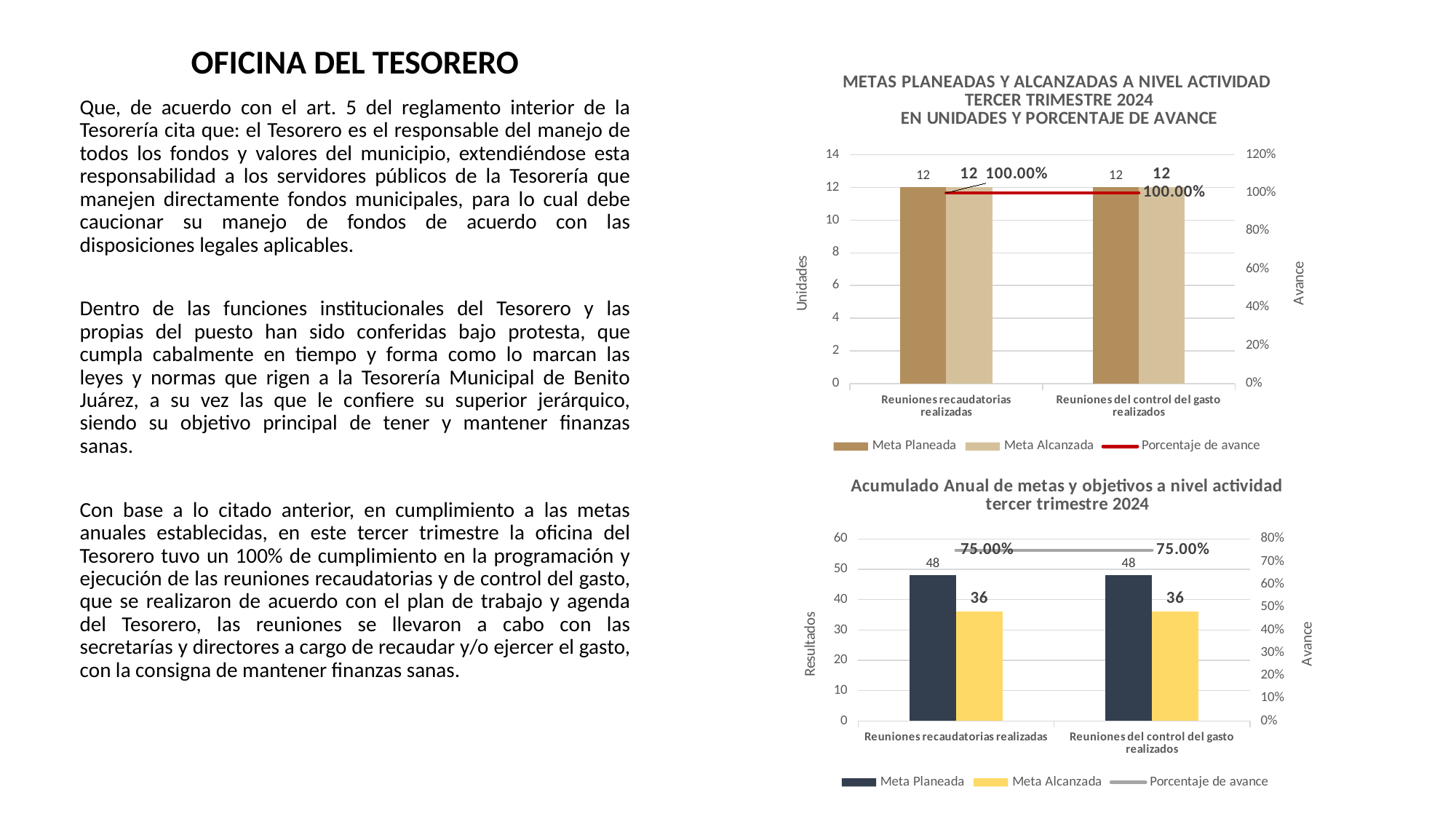

OFICINA DEL TESORERO

### Chart: METAS PLANEADAS Y ALCANZADAS A NIVEL ACTIVIDAD
TERCER TRIMESTRE 2024
EN UNIDADES Y PORCENTAJE DE AVANCE

| Category | Meta Planeada | Meta Alcanzada |  |
|---|---|---|---|
| Reuniones recaudatorias realizadas | 12.0 | 12.0 | 1.0 |
| Reuniones del control del gasto realizados | 12.0 | 12.0 | 1.0 |
Que, de acuerdo con el art. 5 del reglamento interior de la Tesorería cita que: el Tesorero es el responsable del manejo de todos los fondos y valores del municipio, extendiéndose esta responsabilidad a los servidores públicos de la Tesorería que manejen directamente fondos municipales, para lo cual debe caucionar su manejo de fondos de acuerdo con las disposiciones legales aplicables.

Dentro de las funciones institucionales del Tesorero y las propias del puesto han sido conferidas bajo protesta, que cumpla cabalmente en tiempo y forma como lo marcan las leyes y normas que rigen a la Tesorería Municipal de Benito Juárez, a su vez las que le confiere su superior jerárquico, siendo su objetivo principal de tener y mantener finanzas sanas.

Con base a lo citado anterior, en cumplimiento a las metas anuales establecidas, en este tercer trimestre la oficina del Tesorero tuvo un 100% de cumplimiento en la programación y ejecución de las reuniones recaudatorias y de control del gasto, que se realizaron de acuerdo con el plan de trabajo y agenda del Tesorero, las reuniones se llevaron a cabo con las secretarías y directores a cargo de recaudar y/o ejercer el gasto, con la consigna de mantener finanzas sanas.

### Chart: Acumulado Anual de metas y objetivos a nivel actividad tercer trimestre 2024

| Category | Meta Planeada | Meta Alcanzada |  |
|---|---|---|---|
| Reuniones recaudatorias realizadas | 48.0 | 36.0 | 0.75 |
| Reuniones del control del gasto realizados | 48.0 | 36.0 | 0.75 |